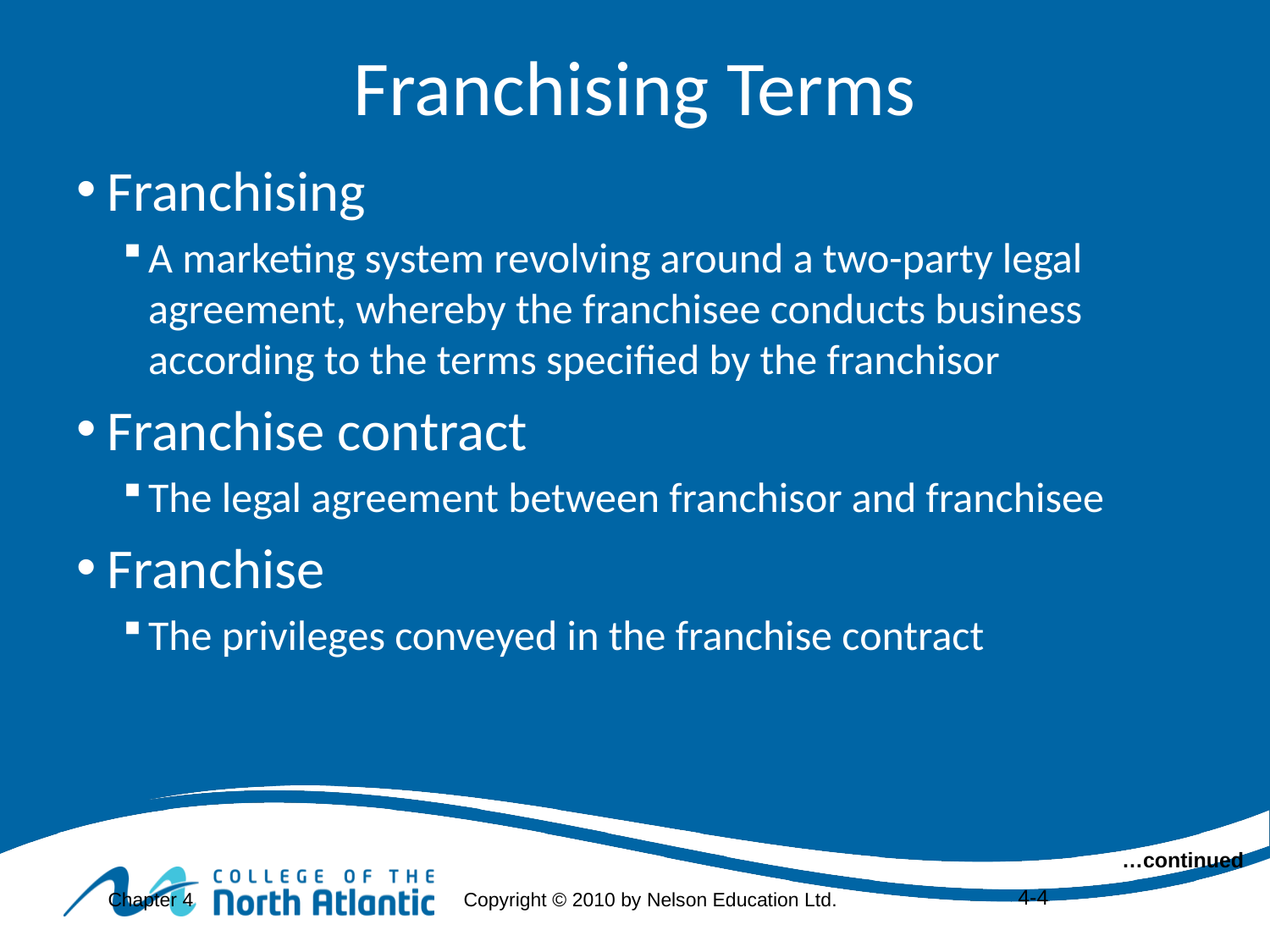

# Franchising Terms
Franchising
A marketing system revolving around a two-party legal agreement, whereby the franchisee conducts business according to the terms specified by the franchisor
Franchise contract
The legal agreement between franchisor and franchisee
Franchise
The privileges conveyed in the franchise contract
…continued
4-4